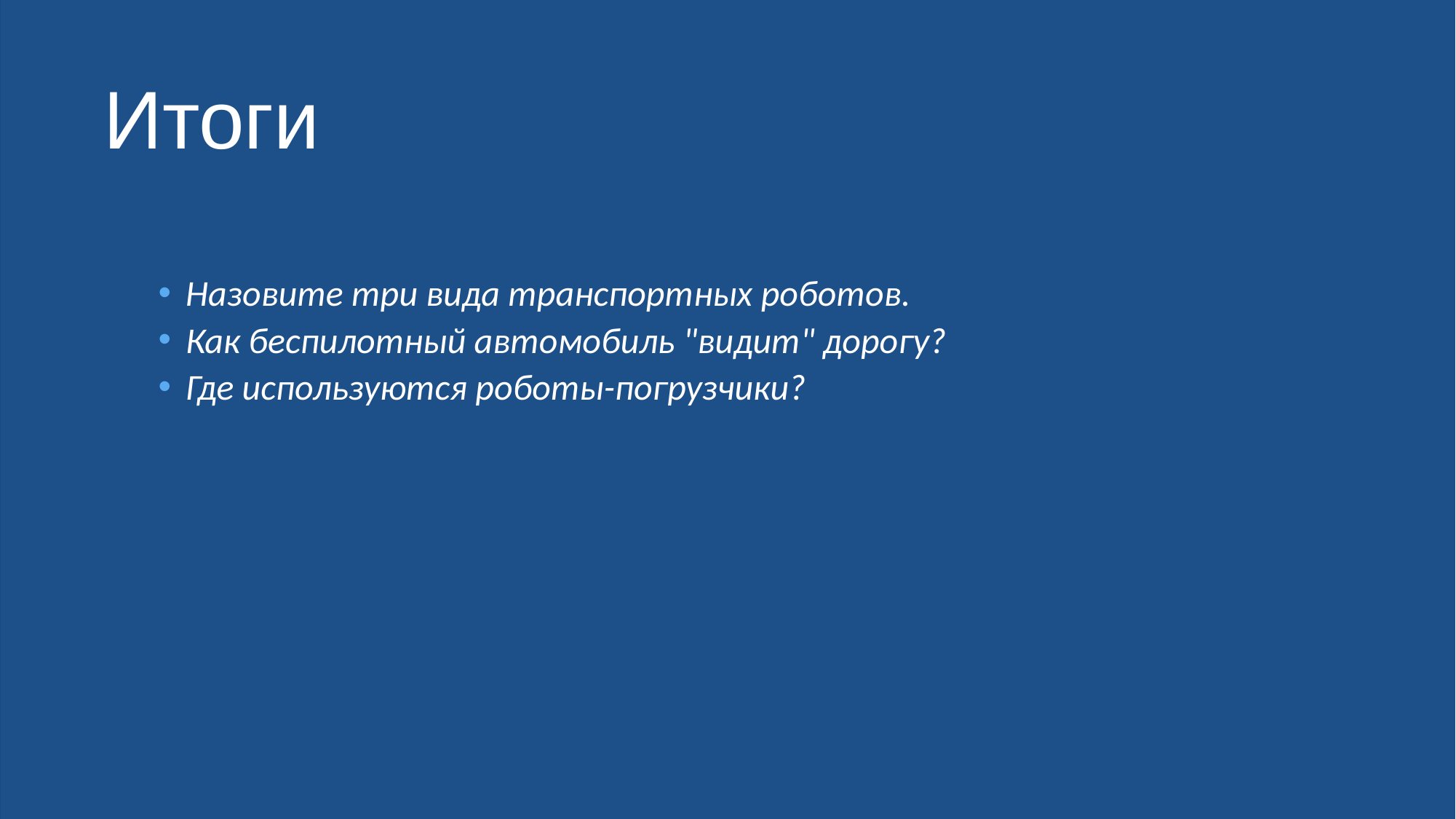

# Итоги

Назовите три вида транспортных роботов.
Как беспилотный автомобиль "видит" дорогу?
Где используются роботы-погрузчики?